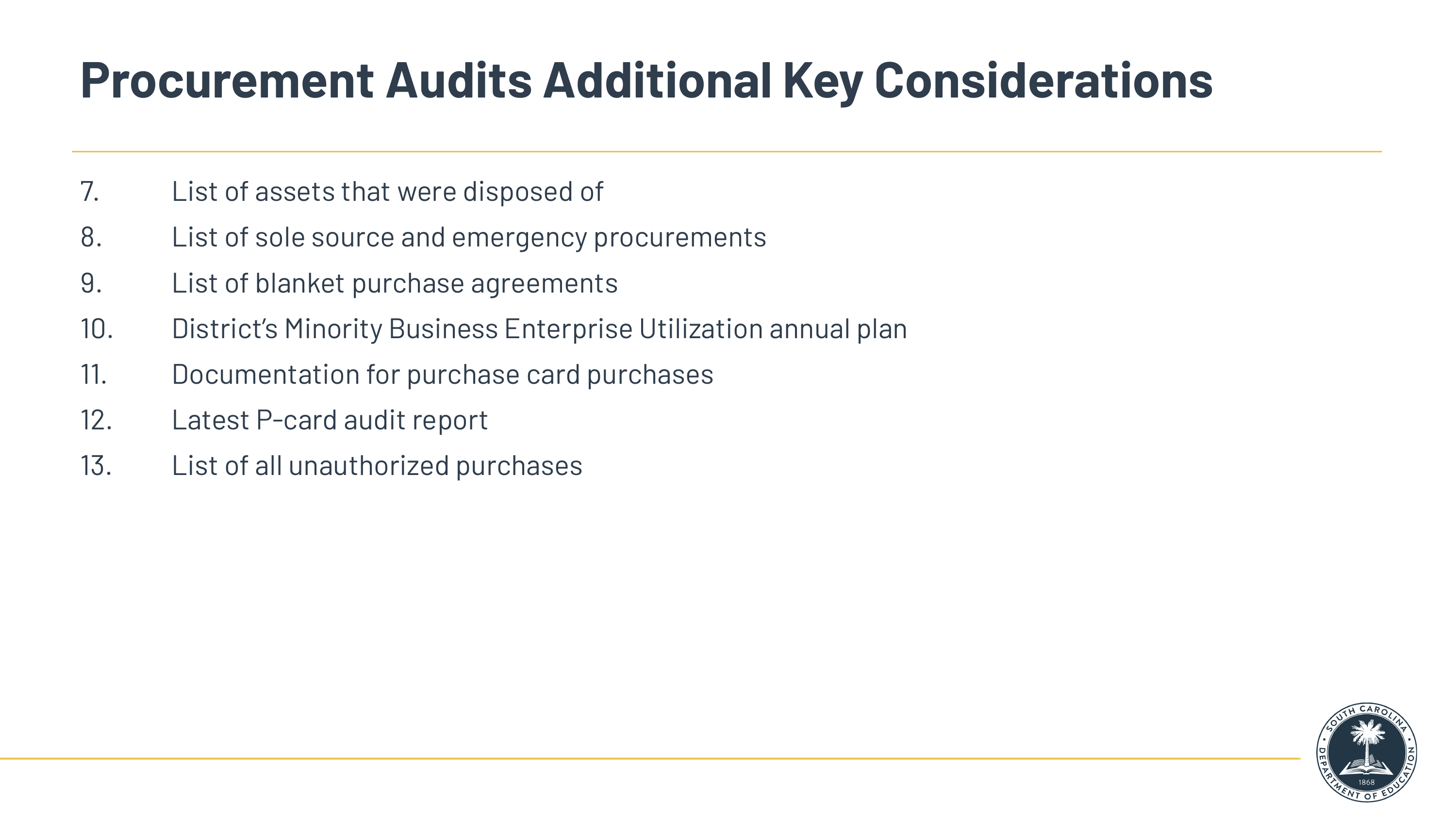

# Procurement Audits Additional Key Considerations
List of assets that were disposed of
List of sole source and emergency procurements
List of blanket purchase agreements
District’s Minority Business Enterprise Utilization annual plan
Documentation for purchase card purchases
Latest P-card audit report
List of all unauthorized purchases